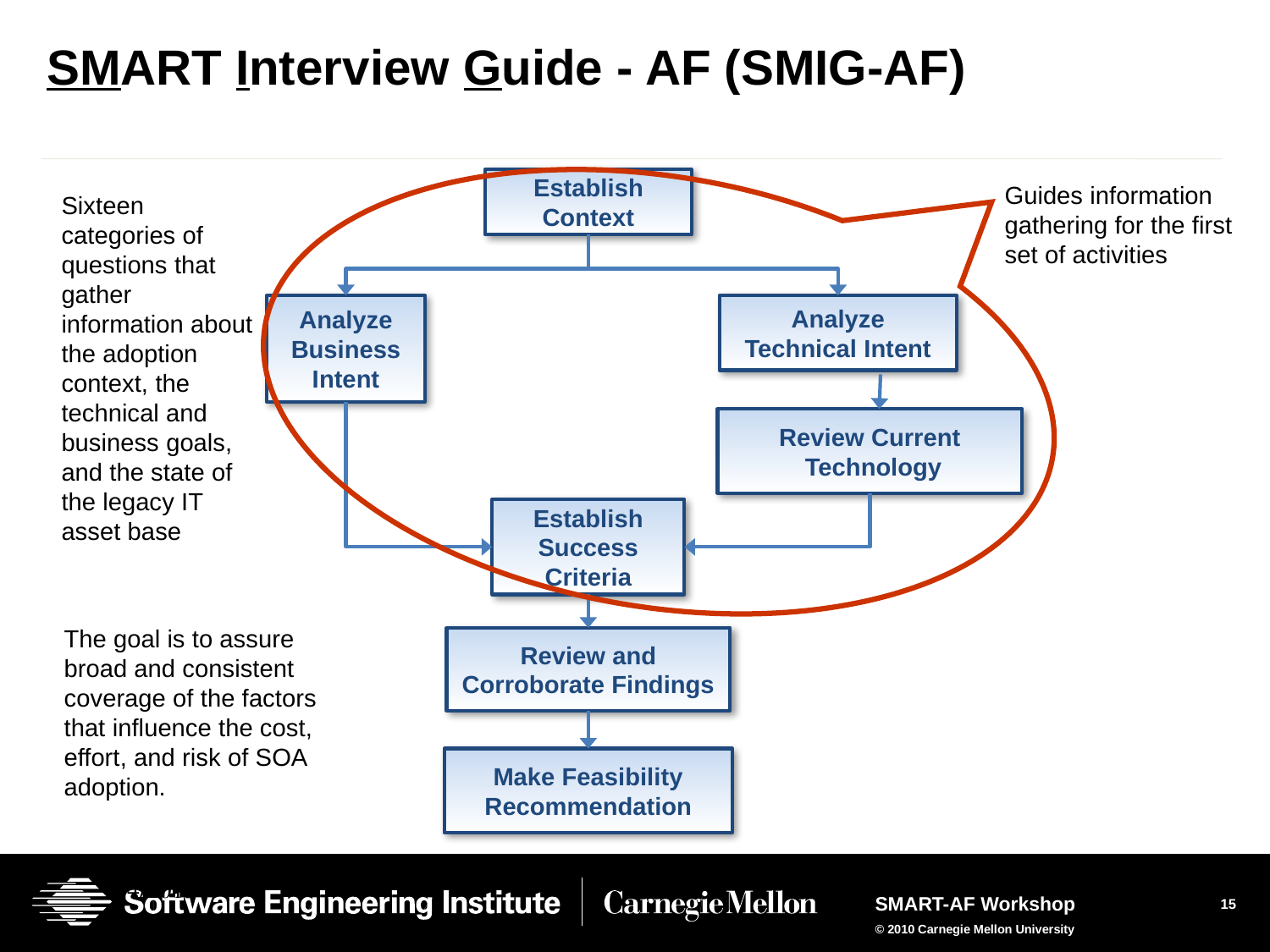

# SMART Interview Guide - AF (SMIG-AF)
Establish Context
Analyze Business Intent
Analyze Technical Intent
Review Current
 Technology
Establish Success Criteria
Review and Corroborate Findings
Make Feasibility Recommendation
Guides information gathering for the first set of activities

Sixteen categories of questions that gather information about the adoption context, the technical and business goals, and the state of the legacy IT asset base
The goal is to assure broad and consistent coverage of the factors that influence the cost, effort, and risk of SOA adoption.
2/4/2013